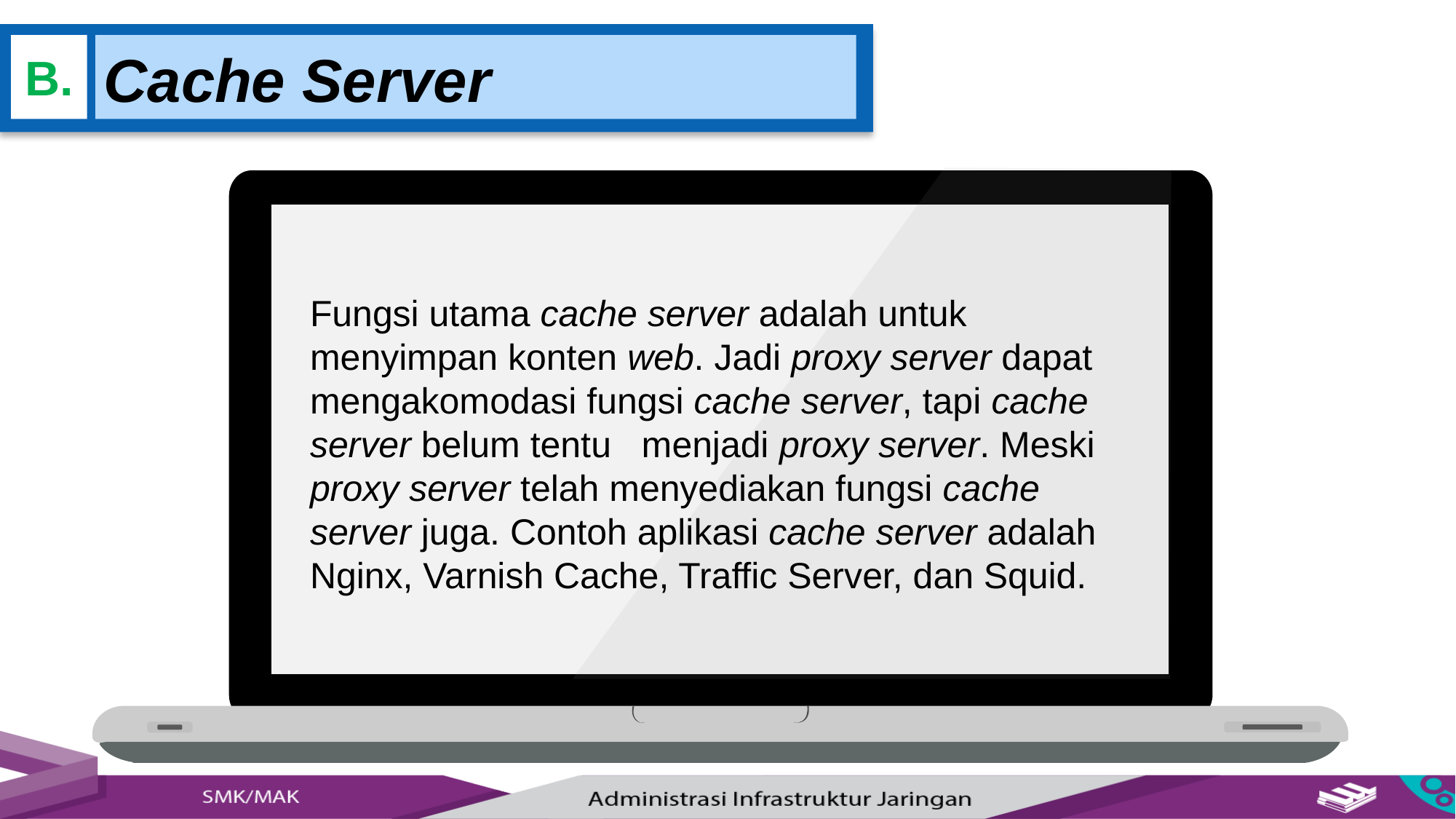

Cache Server
B.

Fungsi utama cache server adalah untuk menyimpan konten web. Jadi proxy server dapat mengakomodasi fungsi cache server, tapi cache server belum tentu   menjadi proxy server. Meski proxy server telah menyediakan fungsi cache server juga. Contoh aplikasi cache server adalah Nginx, Varnish Cache, Traffic Server, dan Squid.